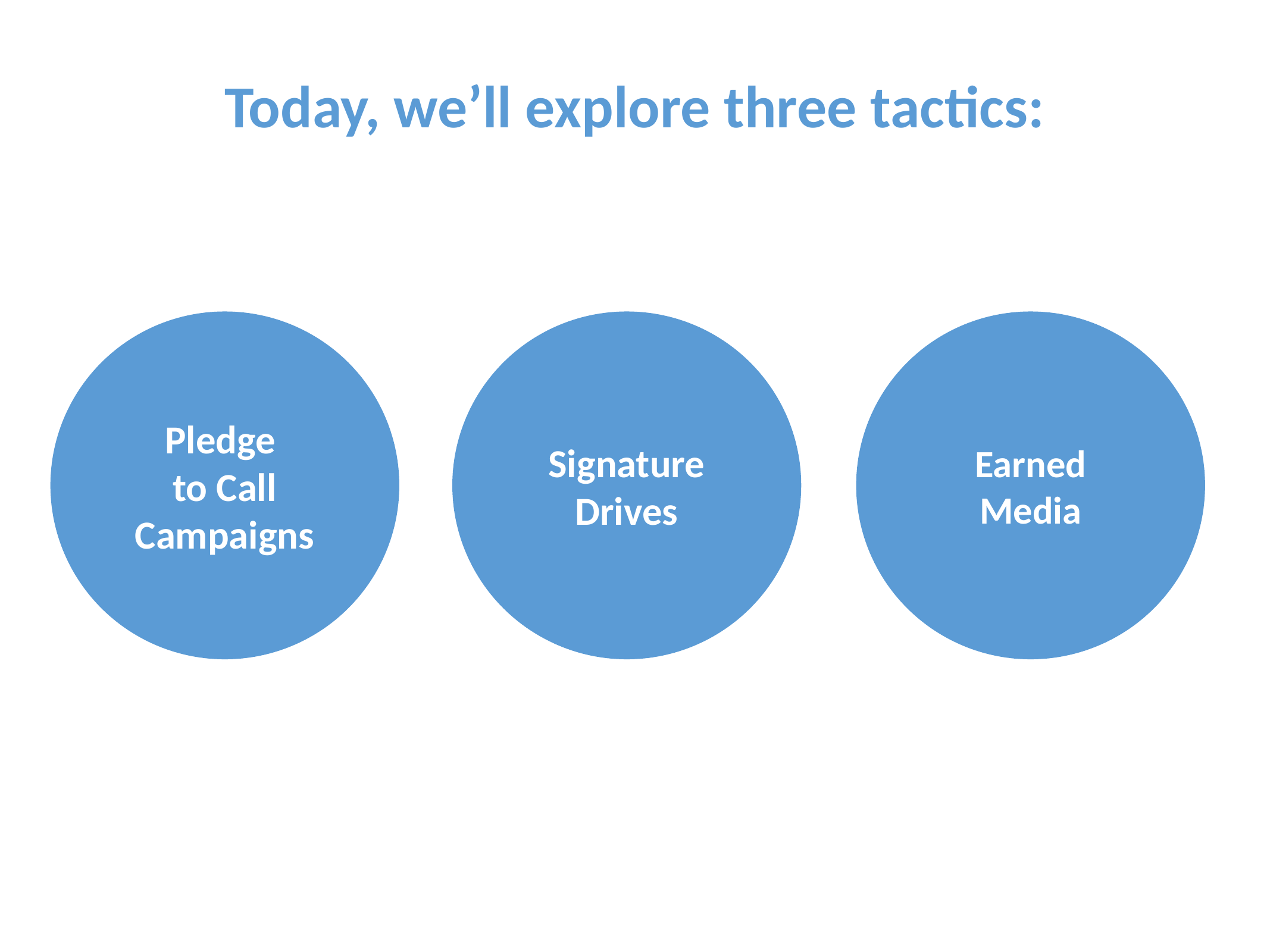

Today, we’ll explore three tactics:
Pledge
to Call Campaigns
Signature
Drives
Earned
Media